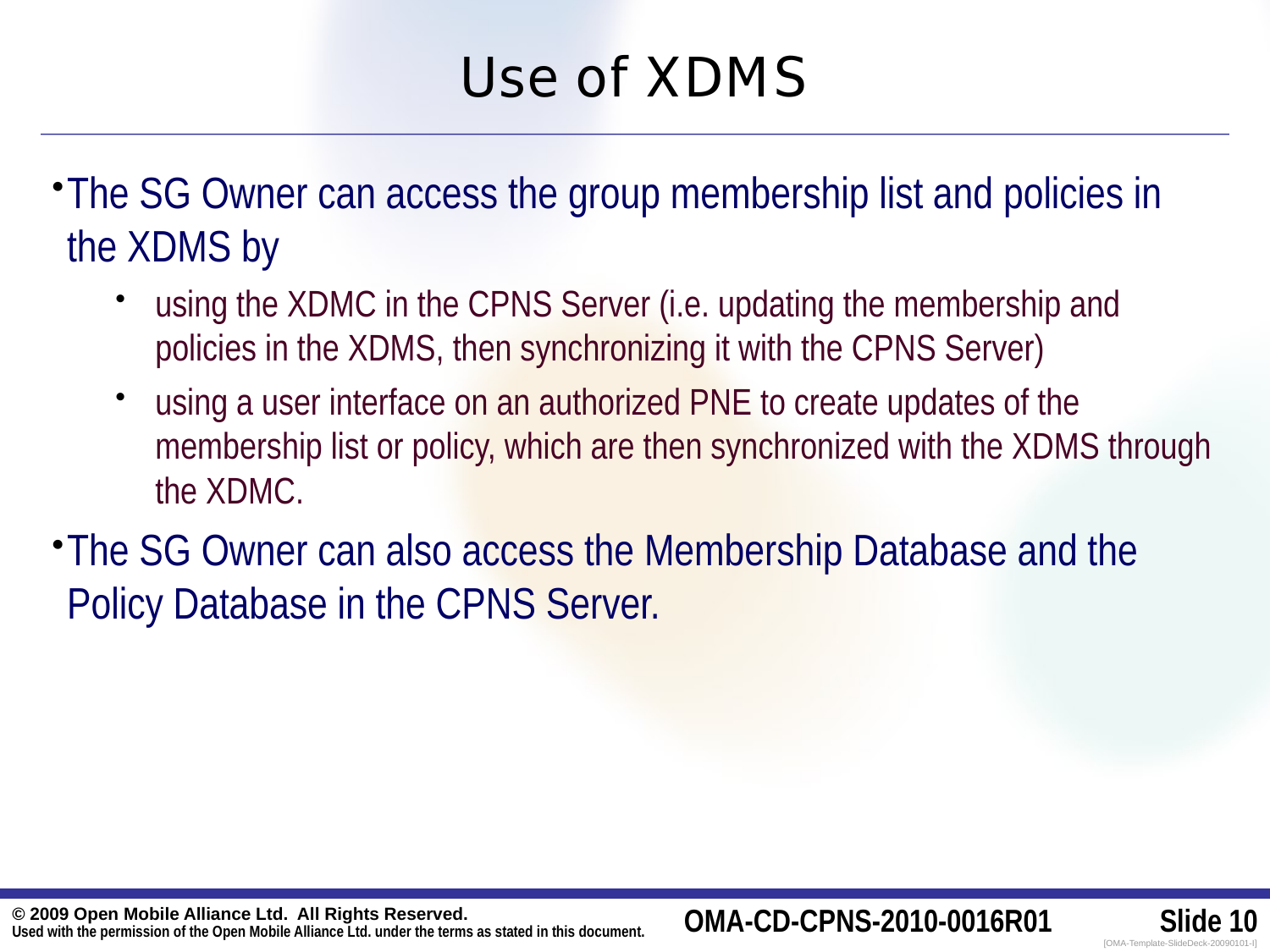

# Use of XDMS
The SG Owner can access the group membership list and policies in the XDMS by
using the XDMC in the CPNS Server (i.e. updating the membership and policies in the XDMS, then synchronizing it with the CPNS Server)
using a user interface on an authorized PNE to create updates of the membership list or policy, which are then synchronized with the XDMS through the XDMC.
The SG Owner can also access the Membership Database and the Policy Database in the CPNS Server.